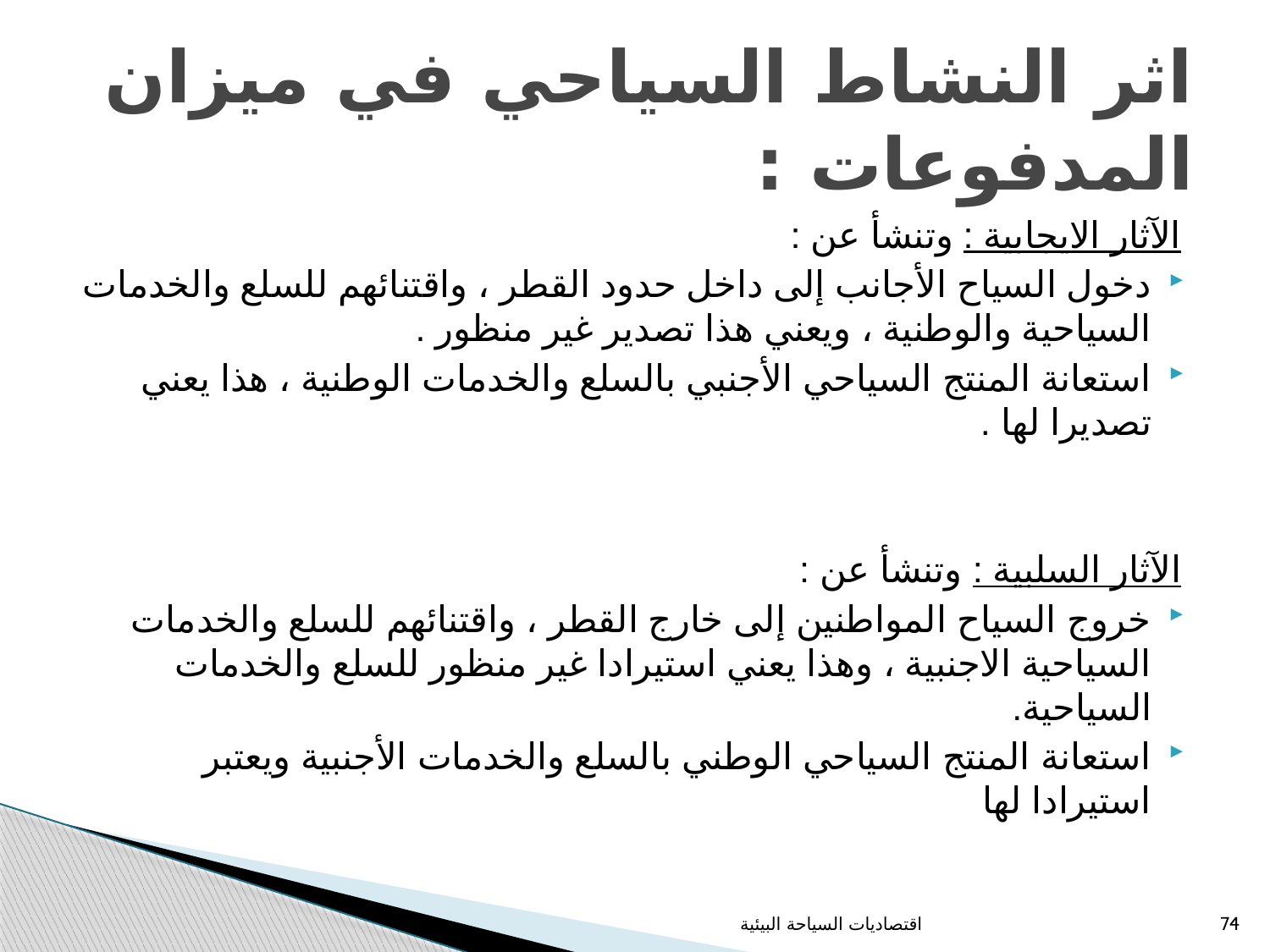

# اثر النشاط السياحي في ميزان المدفوعات :
الآثار الايجابية : وتنشأ عن :
دخول السياح الأجانب إلى داخل حدود القطر ، واقتنائهم للسلع والخدمات السياحية والوطنية ، ويعني هذا تصدير غير منظور .
استعانة المنتج السياحي الأجنبي بالسلع والخدمات الوطنية ، هذا يعني تصديرا لها .

الآثار السلبية : وتنشأ عن :
خروج السياح المواطنين إلى خارج القطر ، واقتنائهم للسلع والخدمات السياحية الاجنبية ، وهذا يعني استيرادا غير منظور للسلع والخدمات السياحية.
استعانة المنتج السياحي الوطني بالسلع والخدمات الأجنبية ويعتبر استيرادا لها

اقتصاديات السياحة البيئية
74